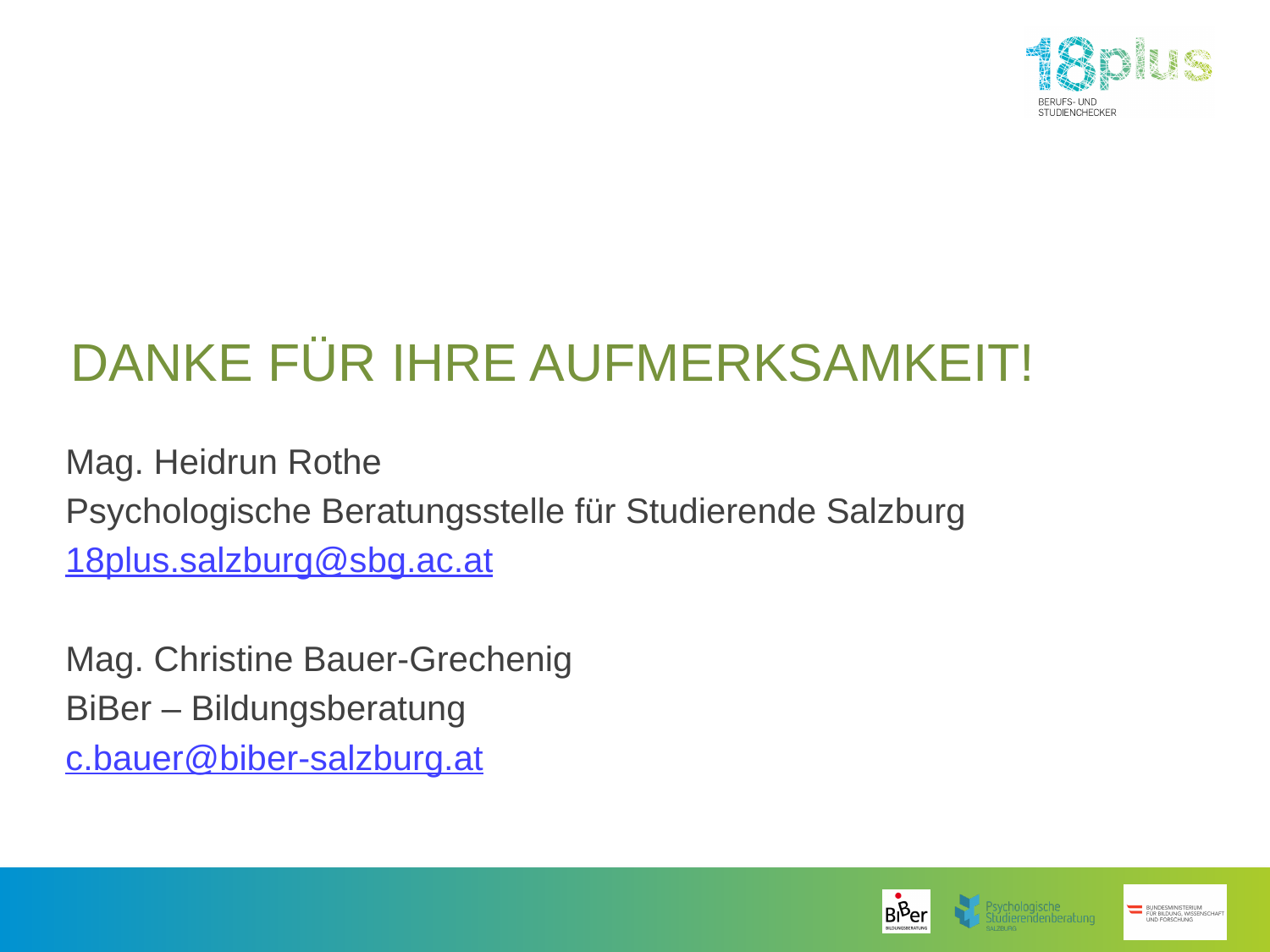

# Danke für ihre Aufmerksamkeit!
Mag. Heidrun Rothe
Psychologische Beratungsstelle für Studierende Salzburg
18plus.salzburg@sbg.ac.at

Mag. Christine Bauer-Grechenig
BiBer – Bildungsberatung
c.bauer@biber-salzburg.at